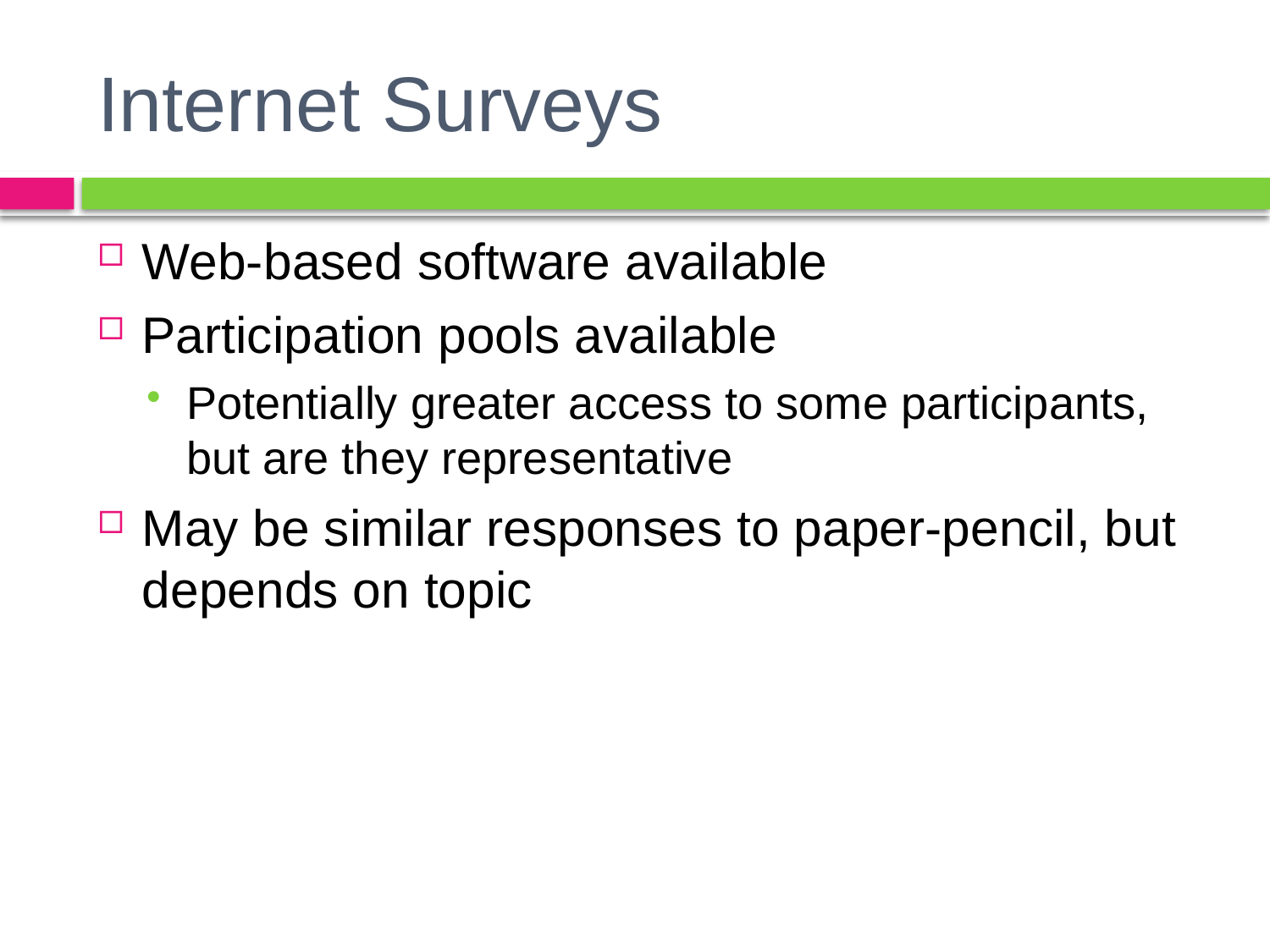

# Internet Surveys
Web-based software available
Participation pools available
Potentially greater access to some participants, but are they representative
May be similar responses to paper-pencil, but depends on topic